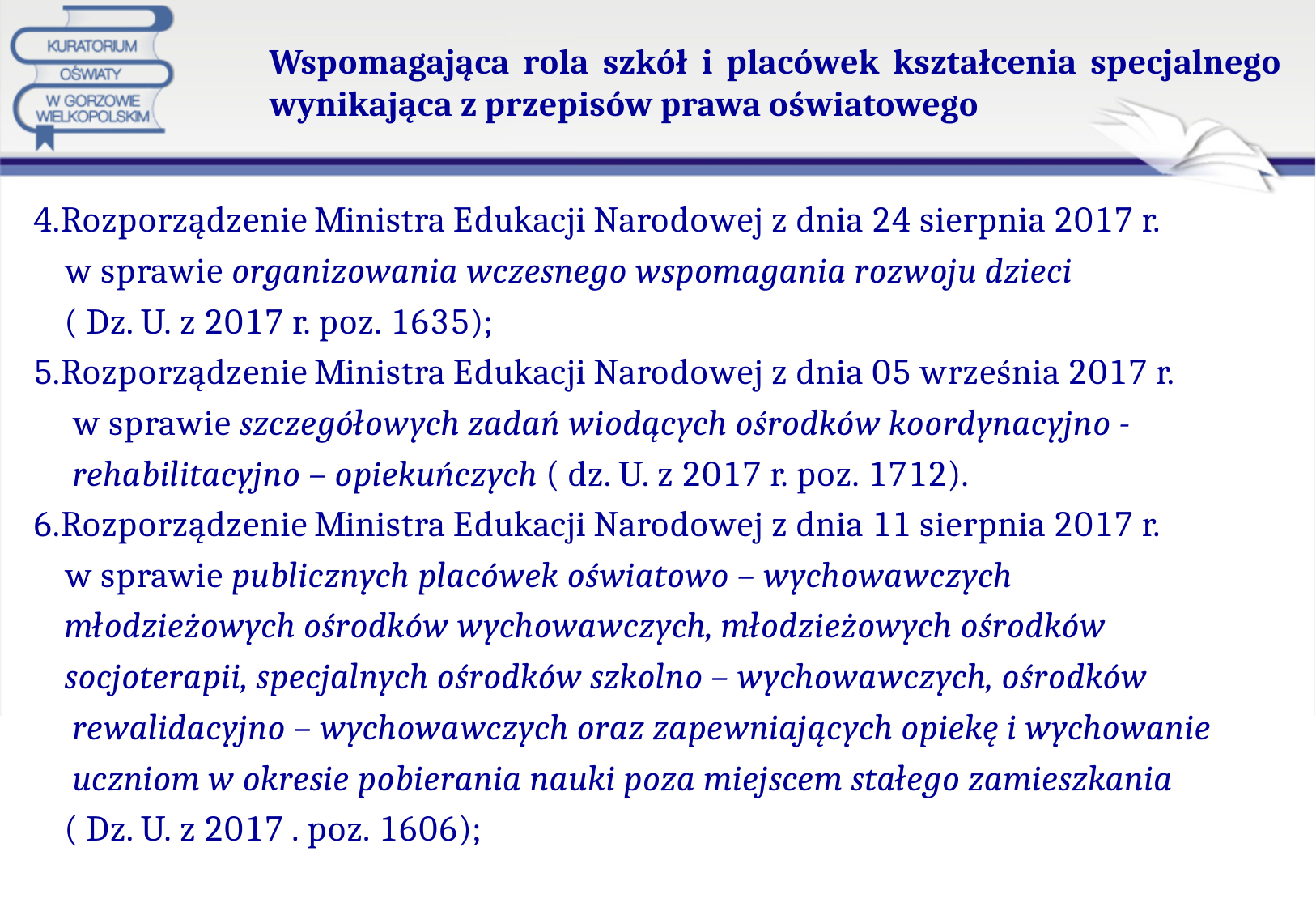

# Wspomagająca rola szkół i placówek kształcenia specjalnego wynikająca z przepisów prawa oświatowego
4.Rozporządzenie Ministra Edukacji Narodowej z dnia 24 sierpnia 2017 r.
    w sprawie organizowania wczesnego wspomagania rozwoju dzieci
    ( Dz. U. z 2017 r. poz. 1635);
5.Rozporządzenie Ministra Edukacji Narodowej z dnia 05 września 2017 r.
     w sprawie szczegółowych zadań wiodących ośrodków koordynacyjno -
     rehabilitacyjno – opiekuńczych ( dz. U. z 2017 r. poz. 1712).
6.Rozporządzenie Ministra Edukacji Narodowej z dnia 11 sierpnia 2017 r.
    w sprawie publicznych placówek oświatowo – wychowawczych
    młodzieżowych ośrodków wychowawczych, młodzieżowych ośrodków
    socjoterapii, specjalnych ośrodków szkolno – wychowawczych, ośrodków
     rewalidacyjno – wychowawczych oraz zapewniających opiekę i wychowanie
     uczniom w okresie pobierania nauki poza miejscem stałego zamieszkania
    ( Dz. U. z 2017 . poz. 1606);